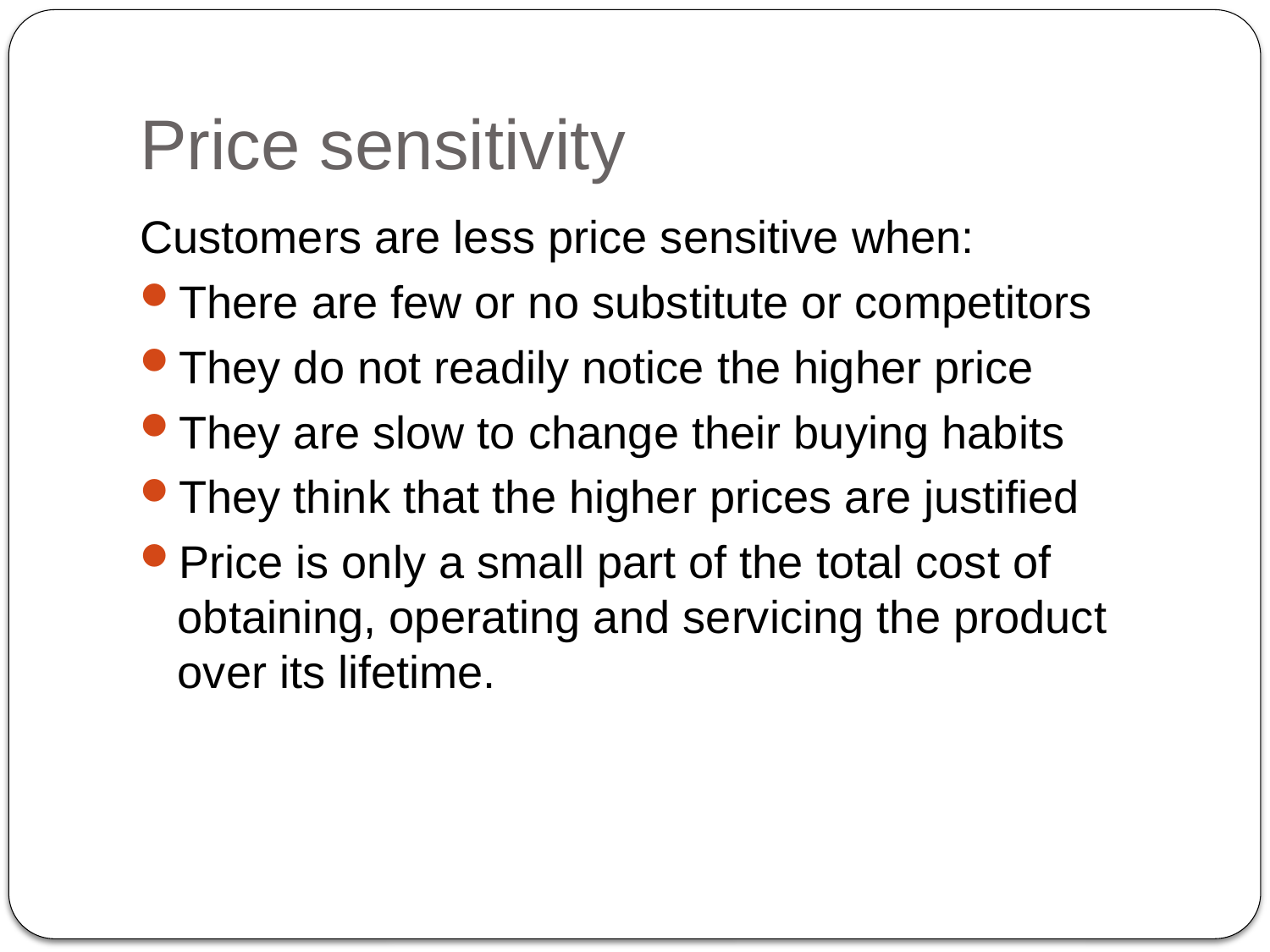

# Price sensitivity
Customers are less price sensitive when:
There are few or no substitute or competitors
They do not readily notice the higher price
They are slow to change their buying habits
They think that the higher prices are justified
Price is only a small part of the total cost of obtaining, operating and servicing the product over its lifetime.